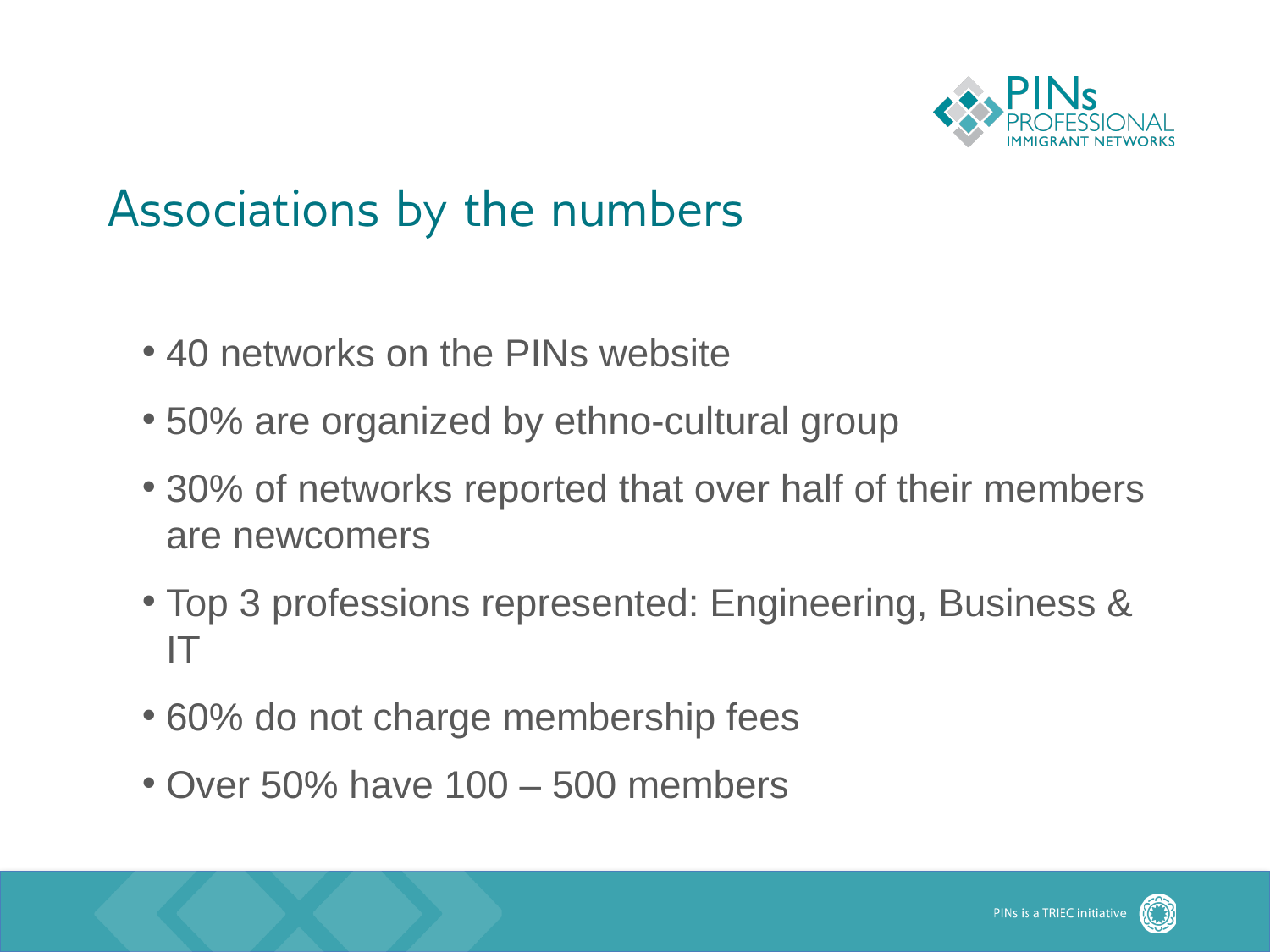

# Associations by the numbers
40 networks on the PINs website
50% are organized by ethno-cultural group
30% of networks reported that over half of their members are newcomers
Top 3 professions represented: Engineering, Business & IT
60% do not charge membership fees
Over 50% have 100 – 500 members